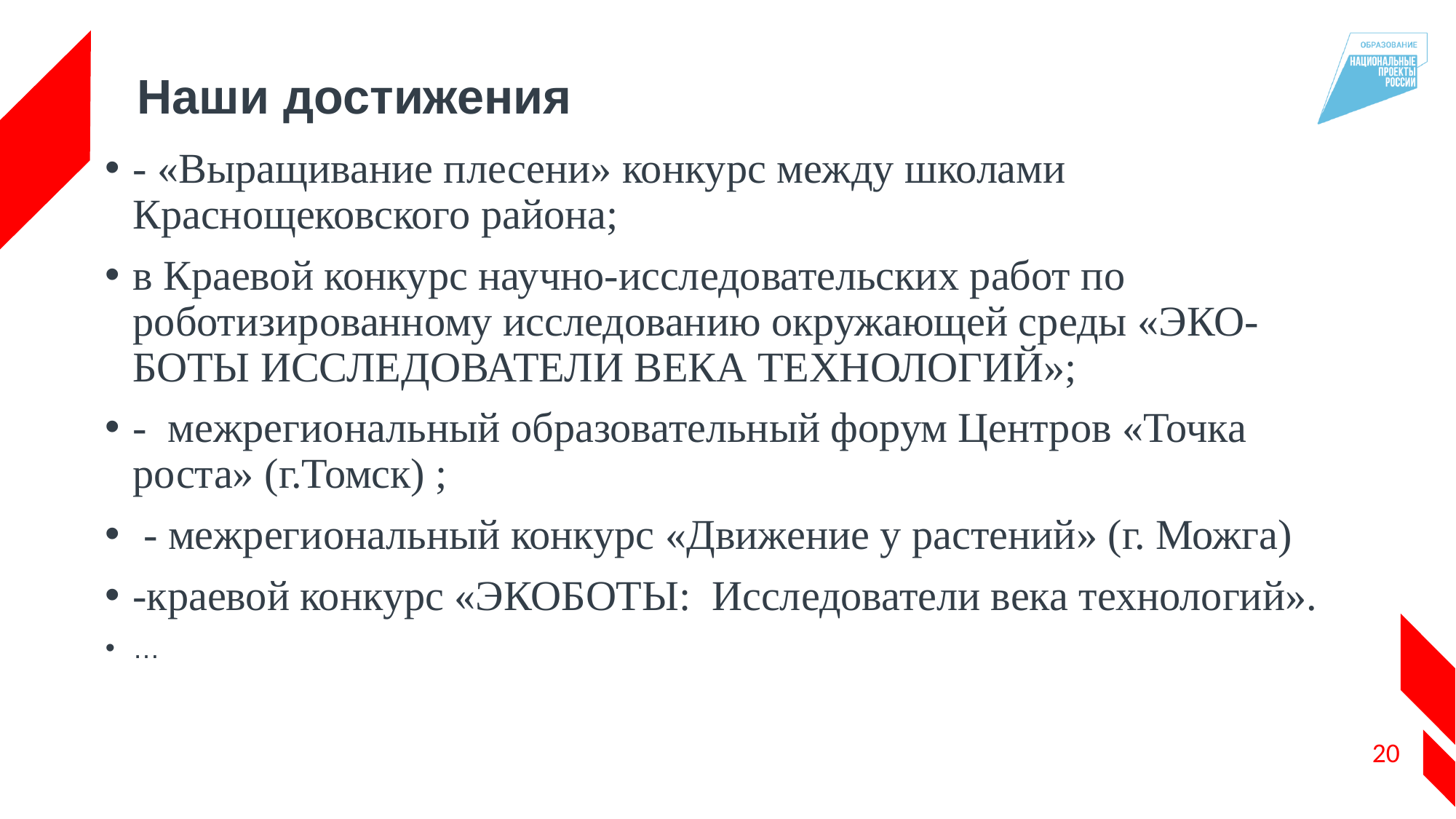

# Наши достижения
- «Выращивание плесени» конкурс между школами Краснощековского района;
в Краевой конкурс научно-исследовательских работ по роботизированному исследованию окружающей среды «ЭКО-БОТЫ ИССЛЕДОВАТЕЛИ ВЕКА ТЕХНОЛОГИЙ»;
-  межрегиональный образовательный форум Центров «Точка роста» (г.Томск) ;
 - межрегиональный конкурс «Движение у растений» (г. Можга)
-краевой конкурс «ЭКОБОТЫ:  Исследователи века технологий».
…